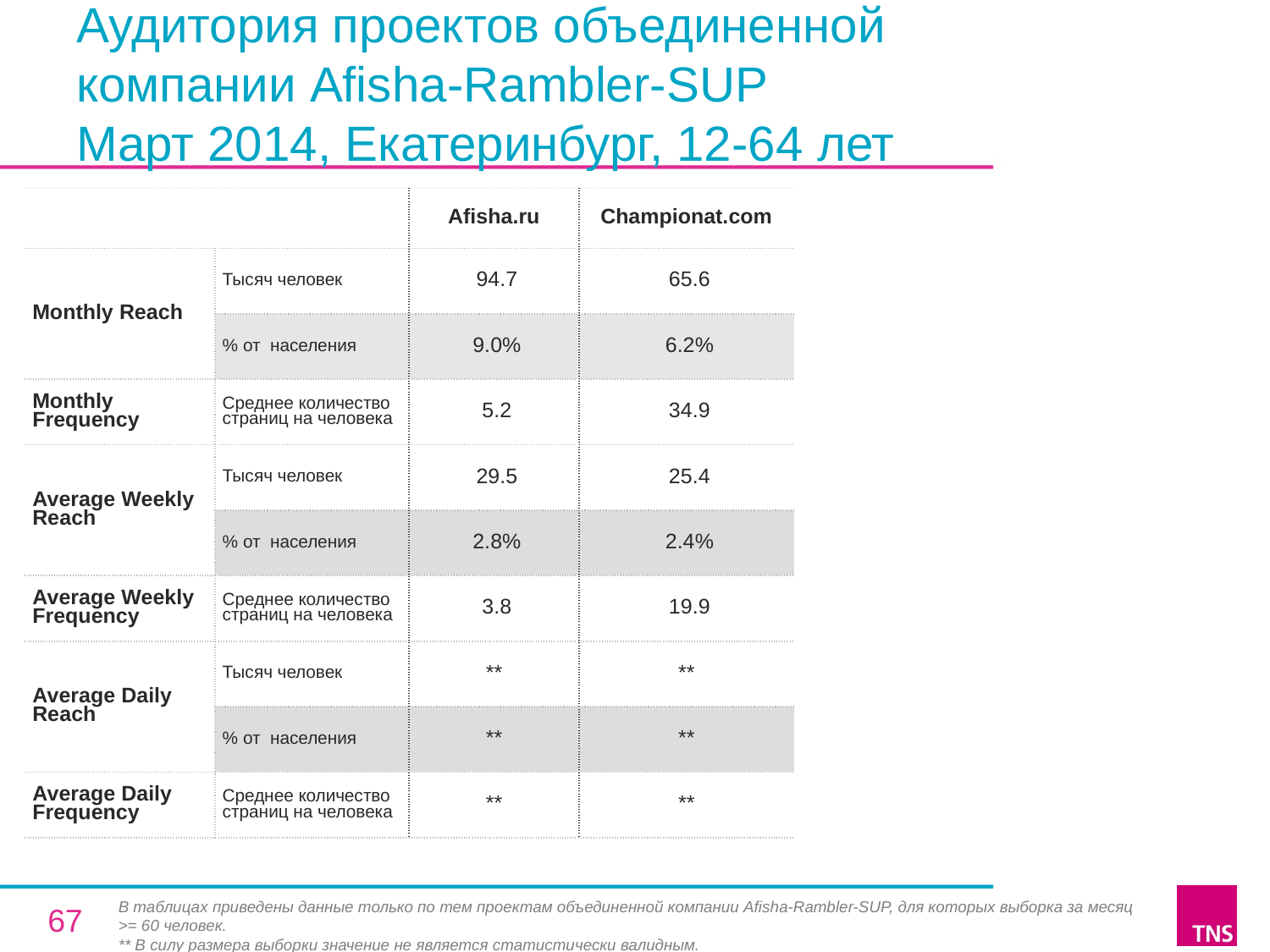

# Аудитория проектов объединенной
компании Afisha-Rambler-SUP
Март 2014, Екатеринбург, 12-64 лет
|  |  | Afisha.ru | Championat.com |
| --- | --- | --- | --- |
| Monthly Reach | Тысяч человек | 94.7 | 65.6 |
|  | % от населения | 9.0% | 6.2% |
| Monthly Frequency | Среднее количество страниц на человека | 5.2 | 34.9 |
| Average Weekly Reach | Тысяч человек | 29.5 | 25.4 |
|  | % от населения | 2.8% | 2.4% |
| Average Weekly Frequency | Среднее количество страниц на человека | 3.8 | 19.9 |
| Average Daily Reach | Тысяч человек | \*\* | \*\* |
|  | % от населения | \*\* | \*\* |
| Average Daily Frequency | Среднее количество страниц на человека | \*\* | \*\* |
В таблицах приведены данные только по тем проектам объединенной компании Afisha-Rambler-SUP, для которых выборка за месяц >= 60 человек.
** В силу размера выборки значение не является статистически валидным.
67